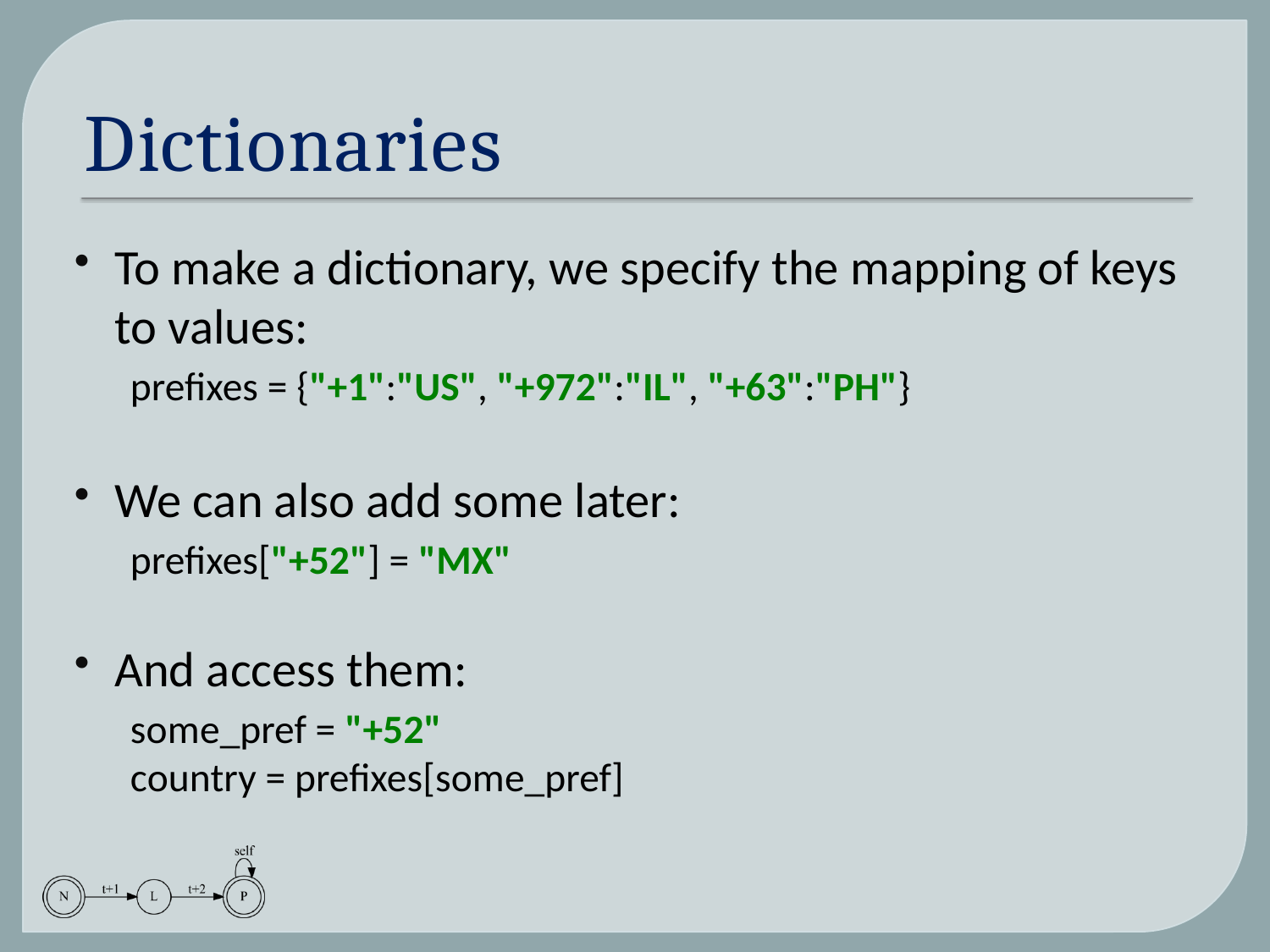

# Dictionaries
To make a dictionary, we specify the mapping of keys to values:
prefixes = {"+1":"US", "+972":"IL", "+63":"PH"}

We can also add some later:
prefixes["+52"] = "MX"

And access them:
some_pref = "+52"
country = prefixes[some_pref]